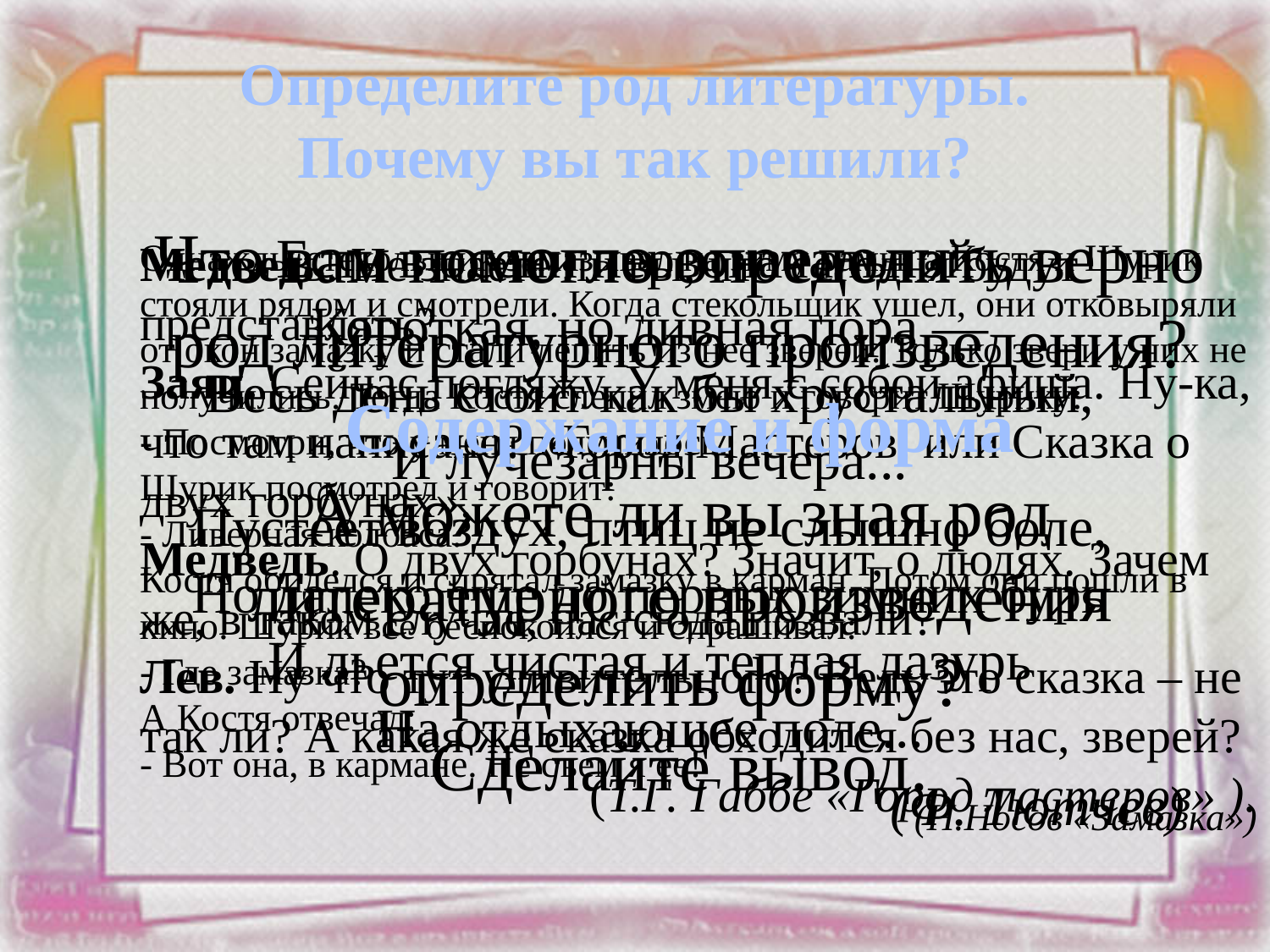

# Определите род литературы. Почему вы так решили?
Что вам помогло определить верно род литературного произведения?
Содержание и форма
А можете ли вы зная род литературного произведения определить форму?
Сделайте вывод.
Есть в осени первоначальной
Короткая, но дивная пора —
Весь день стоит как бы хрустальный,
И лучезарны вечера...
Пустеет воздух, птиц не слышно боле,
Но далеко еще до первых зимних бурь
И льется чистая и теплая лазурь
На отдыхающее поле...
(Ф. Тютчев)

Медведь. Не знаете ли вы, что сегодня будут представлять?
Заяц. Сейчас погляжу. У меня с собой афиша. Ну-ка, что там написано? «Город Мастеров, или Сказка о двух горбунах».
Медведь. О двух горбунах? Значит, о людях. Зачем же, в таком случае, нас сюда позвали?
Лев. Ну что тут удивительного? Ведь это сказка – не так ли? А какая же сказка обходится без нас, зверей?
(Т.Г. Габбе «Город мастеров» ).

Однажды стекольщик замазывал на зиму рамы, а Костя и Шурик стояли рядом и смотрели. Когда стекольщик ушел, они отковыряли от окон замазку и стали лепить из нее зверей. Только звери у них не получились. Тогда Костя слепил змею и говорит Шурику:
- Посмотри, что у меня получилось.
Шурик посмотрел и говорит:
- Ливерная колбаса.
Костя обиделся и спрятал замазку в карман. Потом они пошли в кино. Шурик все беспокоился и спрашивал:
- Где замазка?
А Костя отвечал:
- Вот она, в кармане. Не съем я ее!
(Н.Носов «Замазка»)